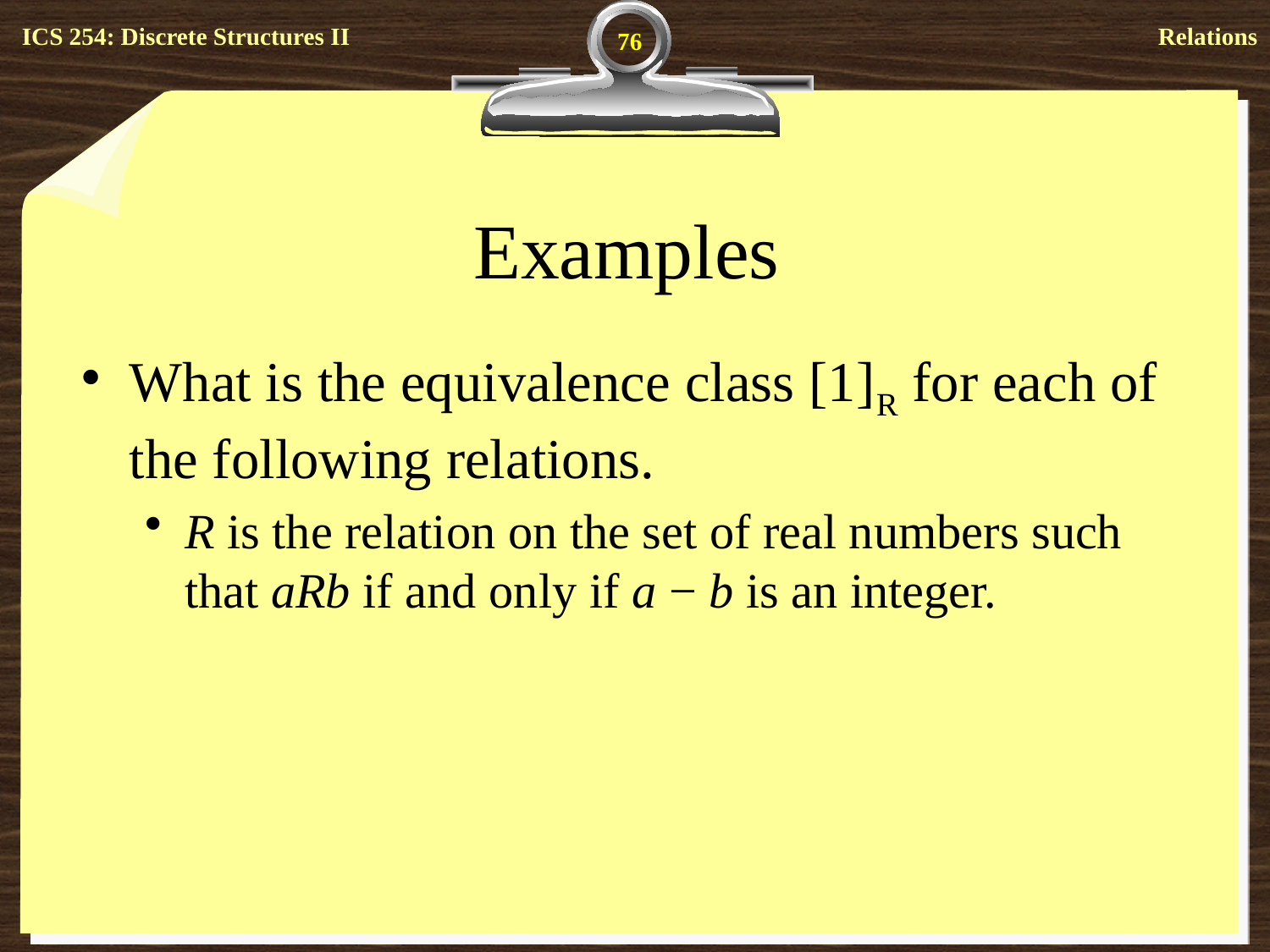

76
# Examples
What is the equivalence class [1]R for each of the following relations.
R is the relation on the set of real numbers such that aRb if and only if a − b is an integer.